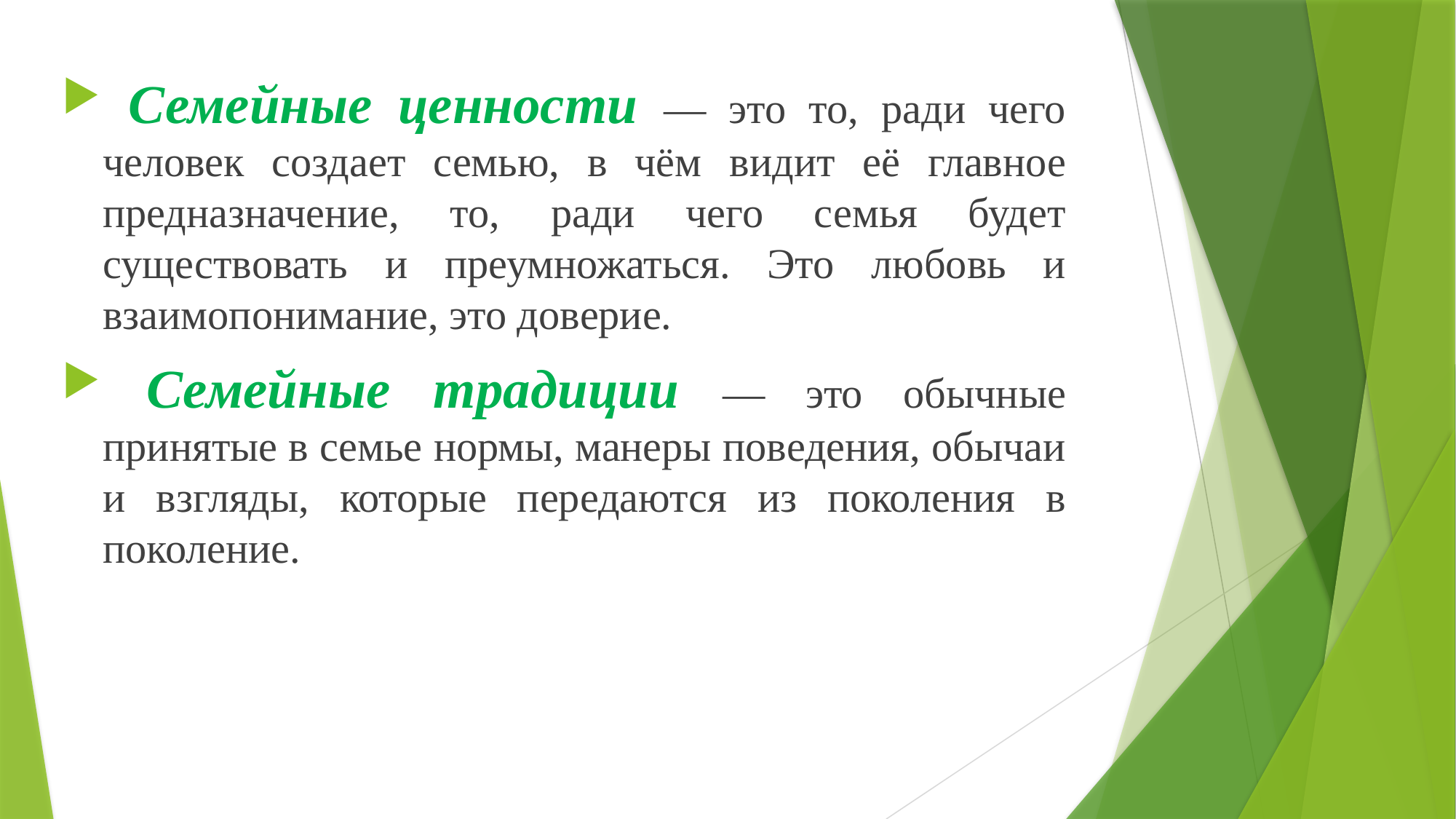

Семейные ценности — это то, ради чего человек создает семью, в чём видит её главное предназначение, то, ради чего семья будет существовать и преумножаться. Это любовь и взаимопонимание, это доверие.
 Семейные традиции — это обычные принятые в семье нормы, манеры поведения, обычаи и взгляды, которые передаются из поколения в поколение.